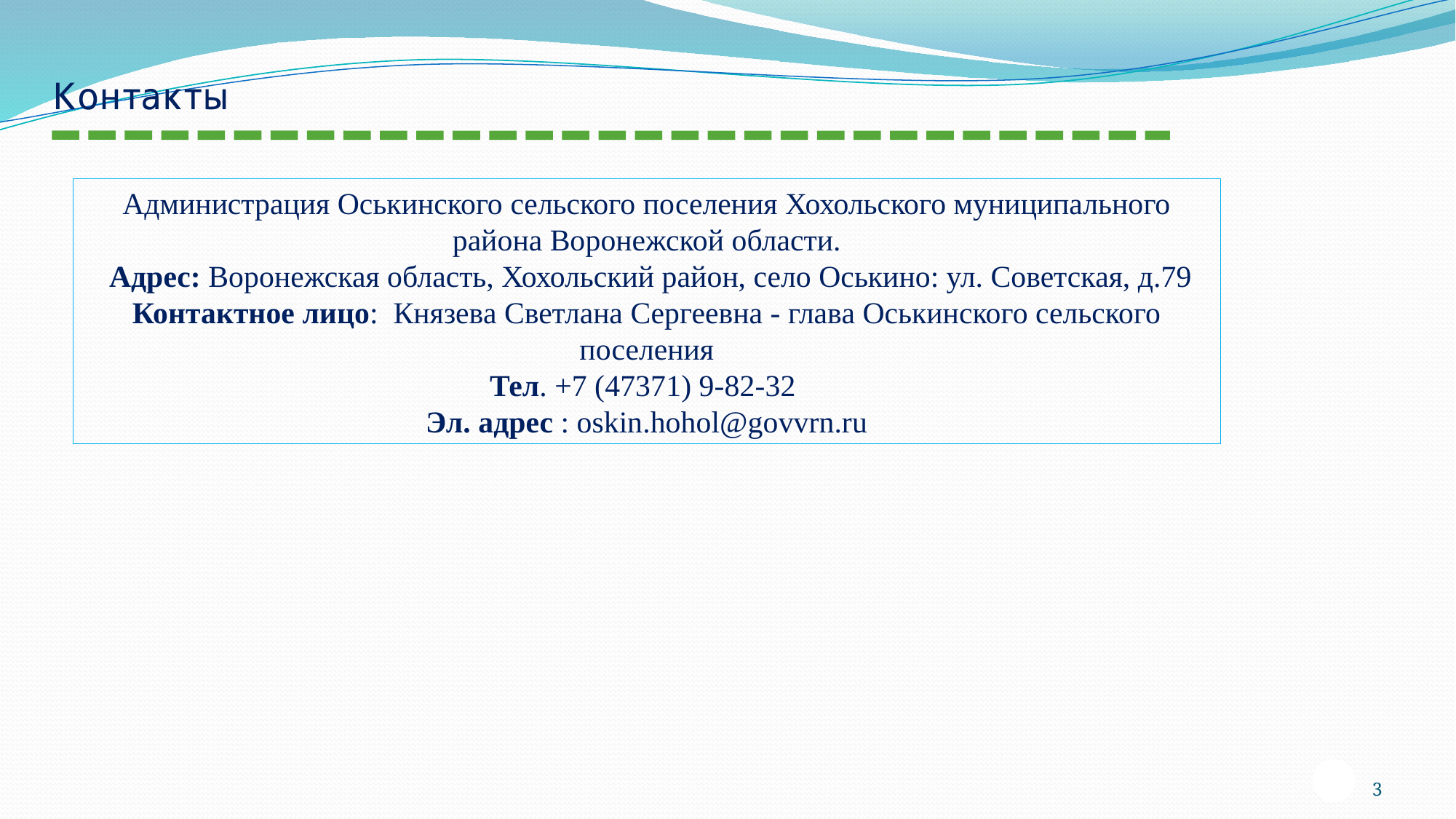

Контакты
Администрация Оськинского сельского поселения Хохольского муниципального района Воронежской области.
 Адрес: Воронежская область, Хохольский район, село Оськино: ул. Советская, д.79
Контактное лицо:  Князева Светлана Сергеевна - глава Оськинского сельского поселения
Тел. +7 (47371) 9-82-32
Эл. адрес : oskin.hohol@govvrn.ru
3